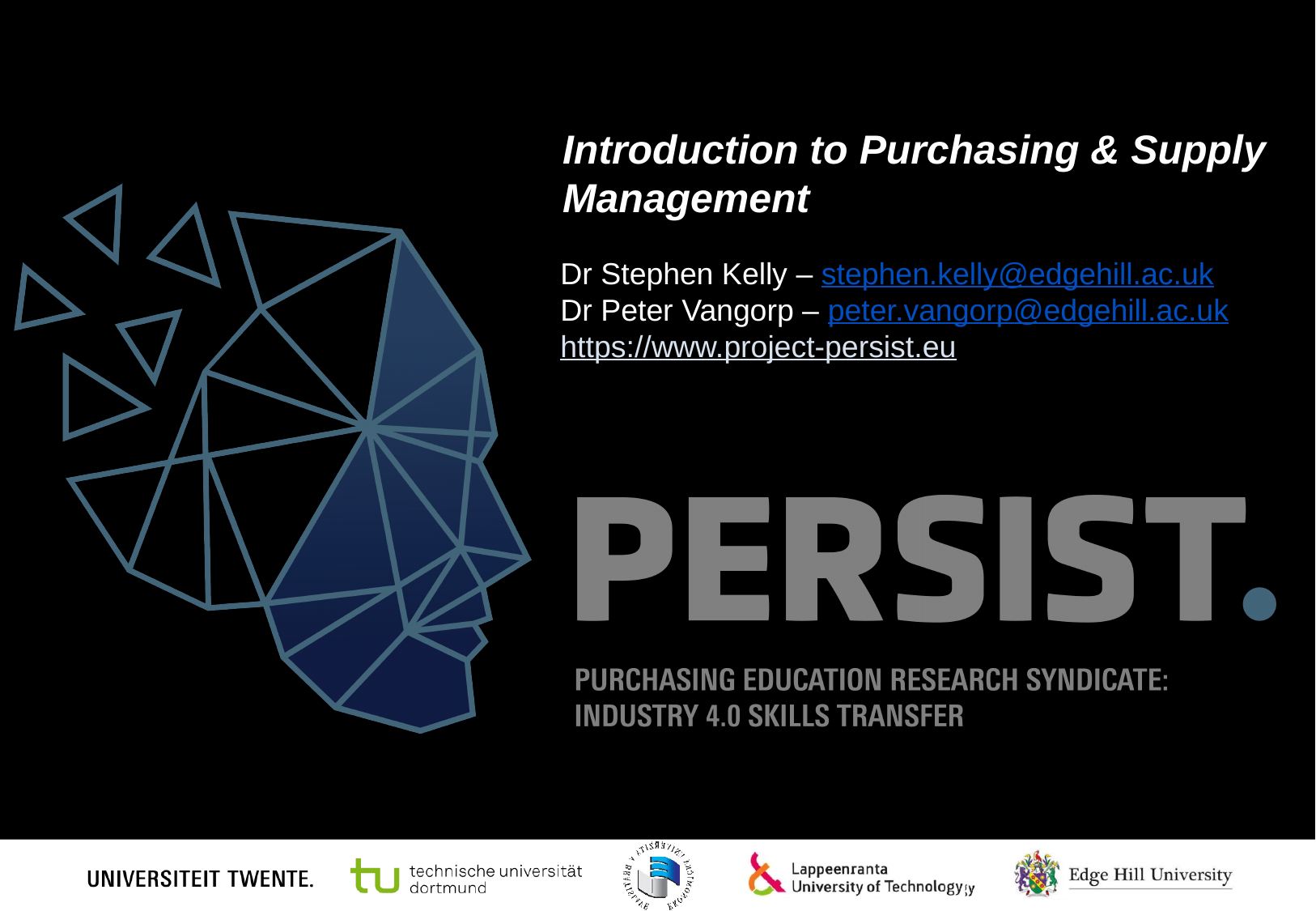

# Introduction to Purchasing & Supply Management
Dr Stephen Kelly – stephen.kelly@edgehill.ac.uk
Dr Peter Vangorp – peter.vangorp@edgehill.ac.uk
https://www.project-persist.eu